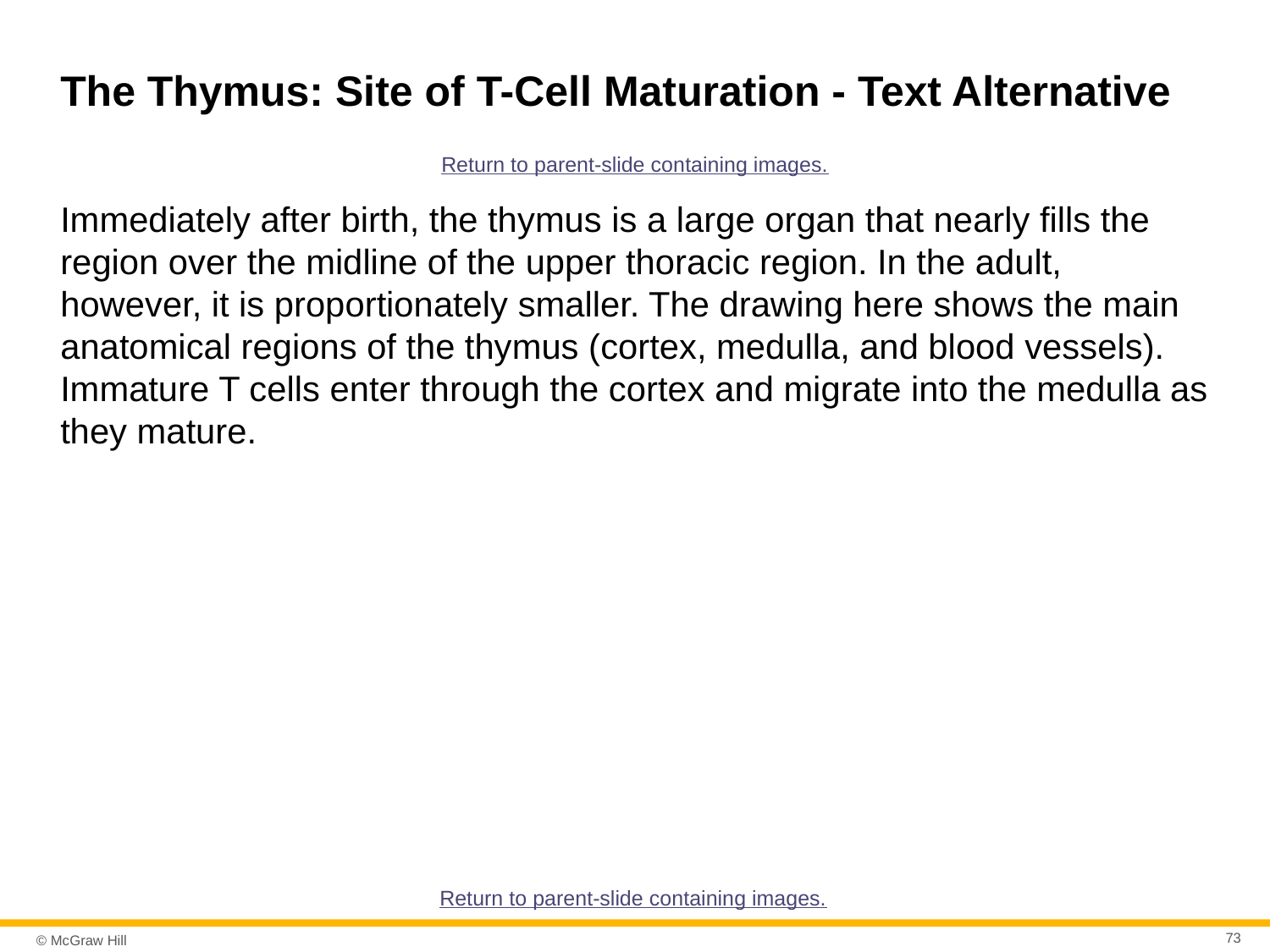

# The Thymus: Site of T-Cell Maturation - Text Alternative
Return to parent-slide containing images.
Immediately after birth, the thymus is a large organ that nearly fills the region over the midline of the upper thoracic region. In the adult, however, it is proportionately smaller. The drawing here shows the main anatomical regions of the thymus (cortex, medulla, and blood vessels). Immature T cells enter through the cortex and migrate into the medulla as they mature.
Return to parent-slide containing images.